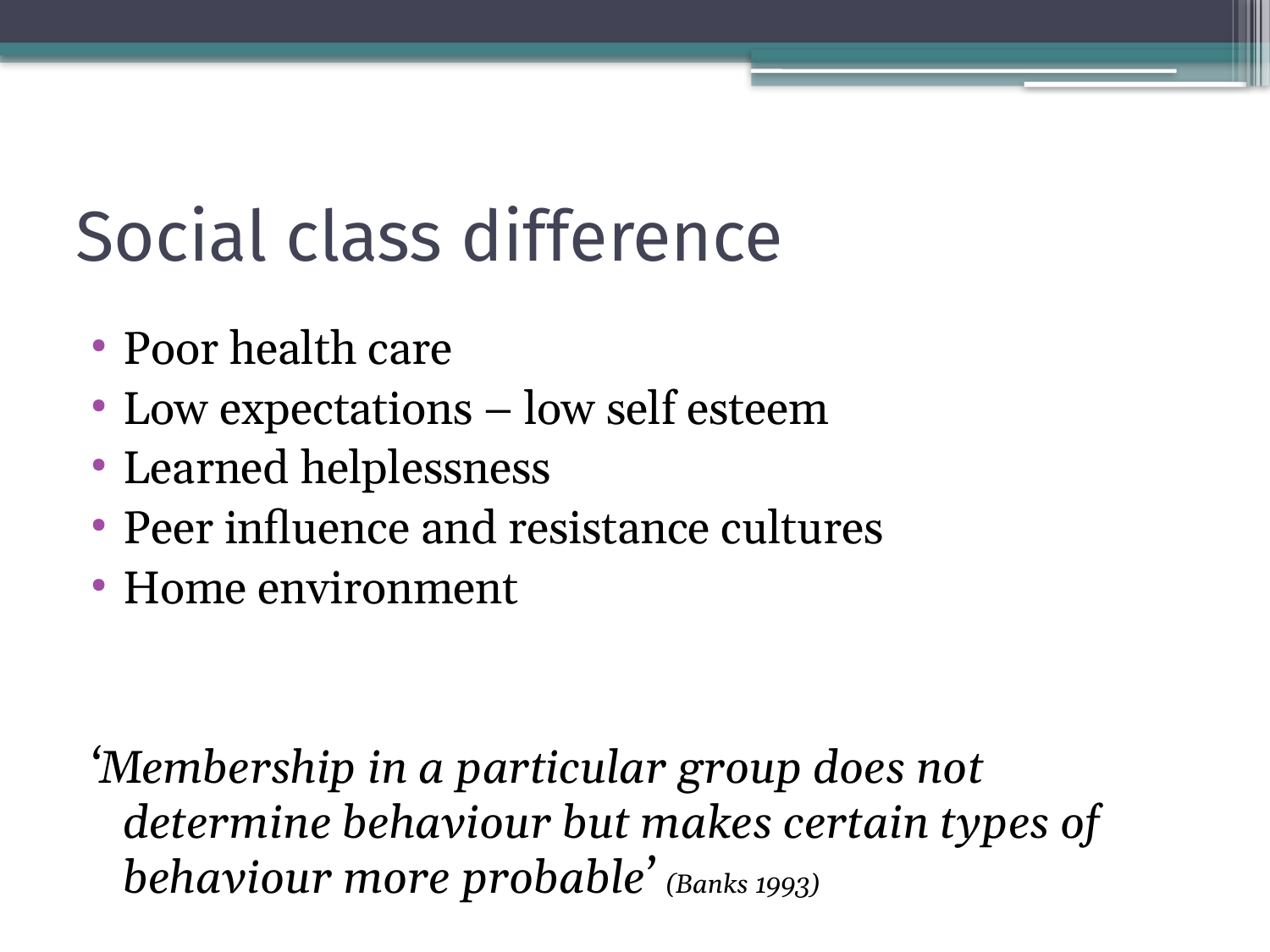

# Social class difference
Poor health care
Low expectations – low self esteem
Learned helplessness
Peer influence and resistance cultures
Home environment

‘Membership in a particular group does not determine behaviour but makes certain types of behaviour more probable’ (Banks 1993)